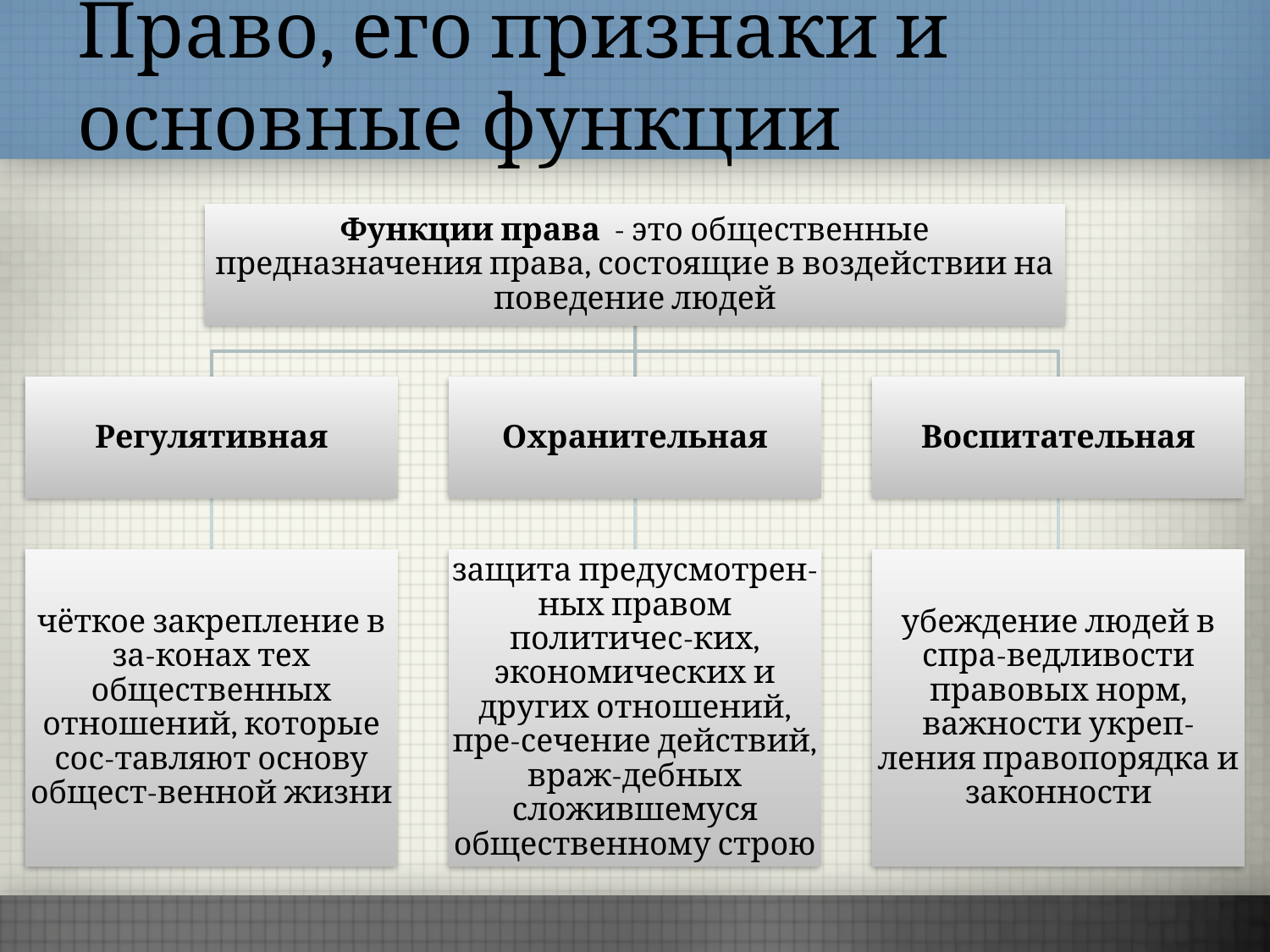

# Право, его признаки и основные функции
Функции права  - это общественные предназначения права, состоящие в воздействии на поведение людей
Регулятивная
чёткое закрепление в за-конах тех общественных отношений, которые сос-тавляют основу общест-венной жизни
Охранительная
защита предусмотрен-ных правом политичес-ких, экономических и других отношений, пре-сечение действий, враж-дебных сложившемуся общественному строю
Воспитательная
убеждение людей в спра-ведливости правовых норм, важности укреп-ления правопорядка и законности